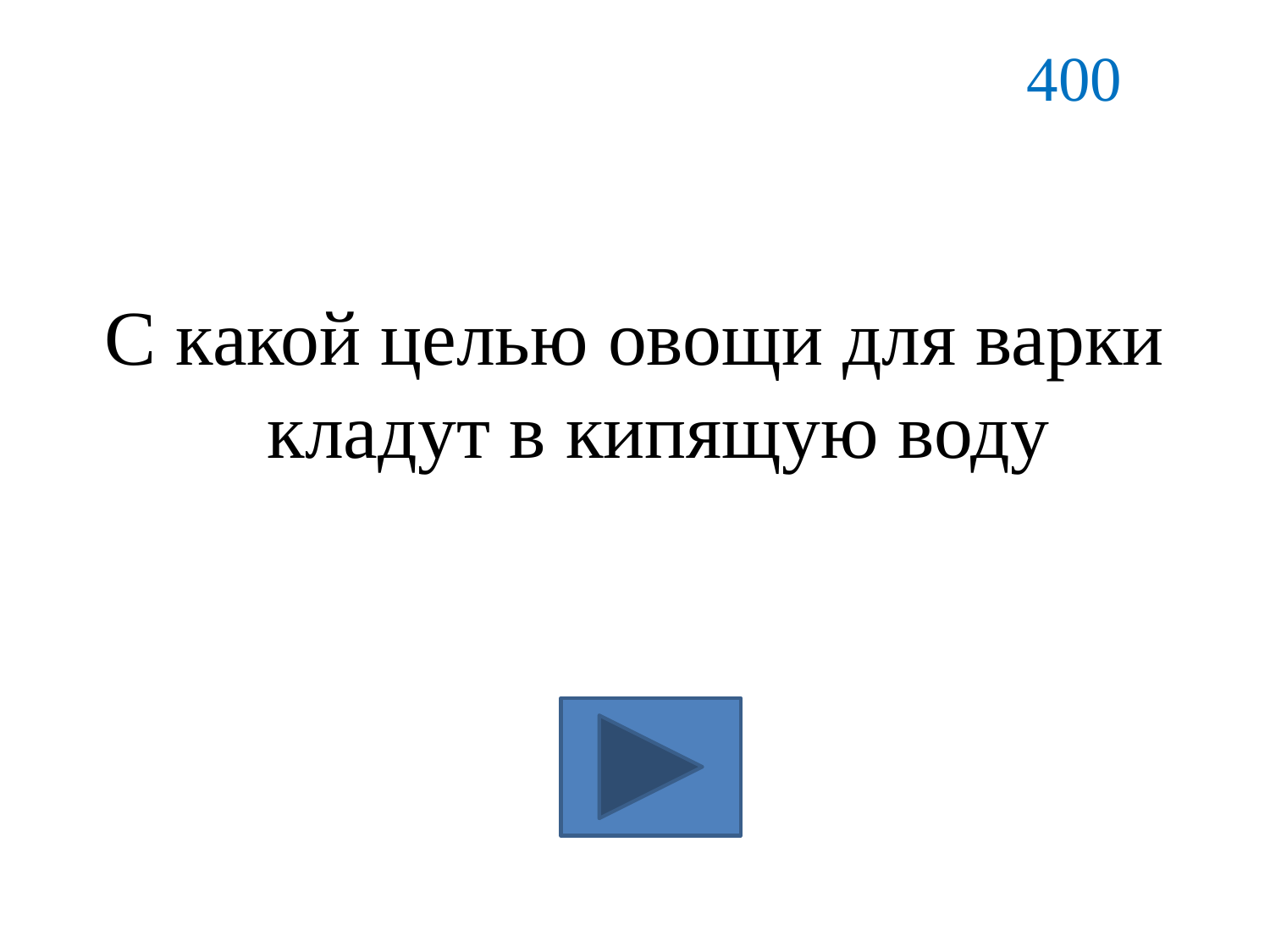

400

С какой целью овощи для варки кладут в кипящую воду